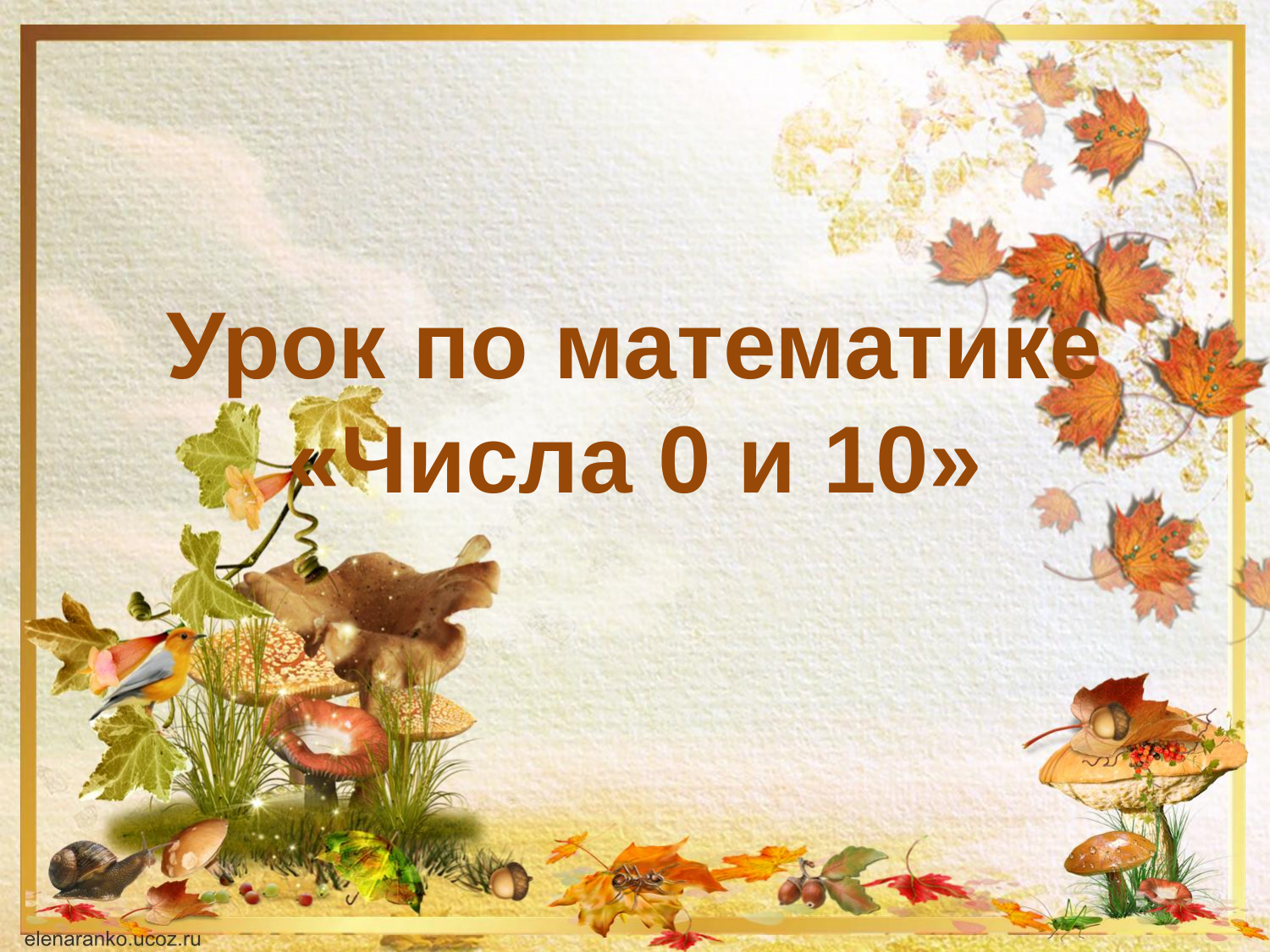

# Урок по математике «Числа 0 и 10»